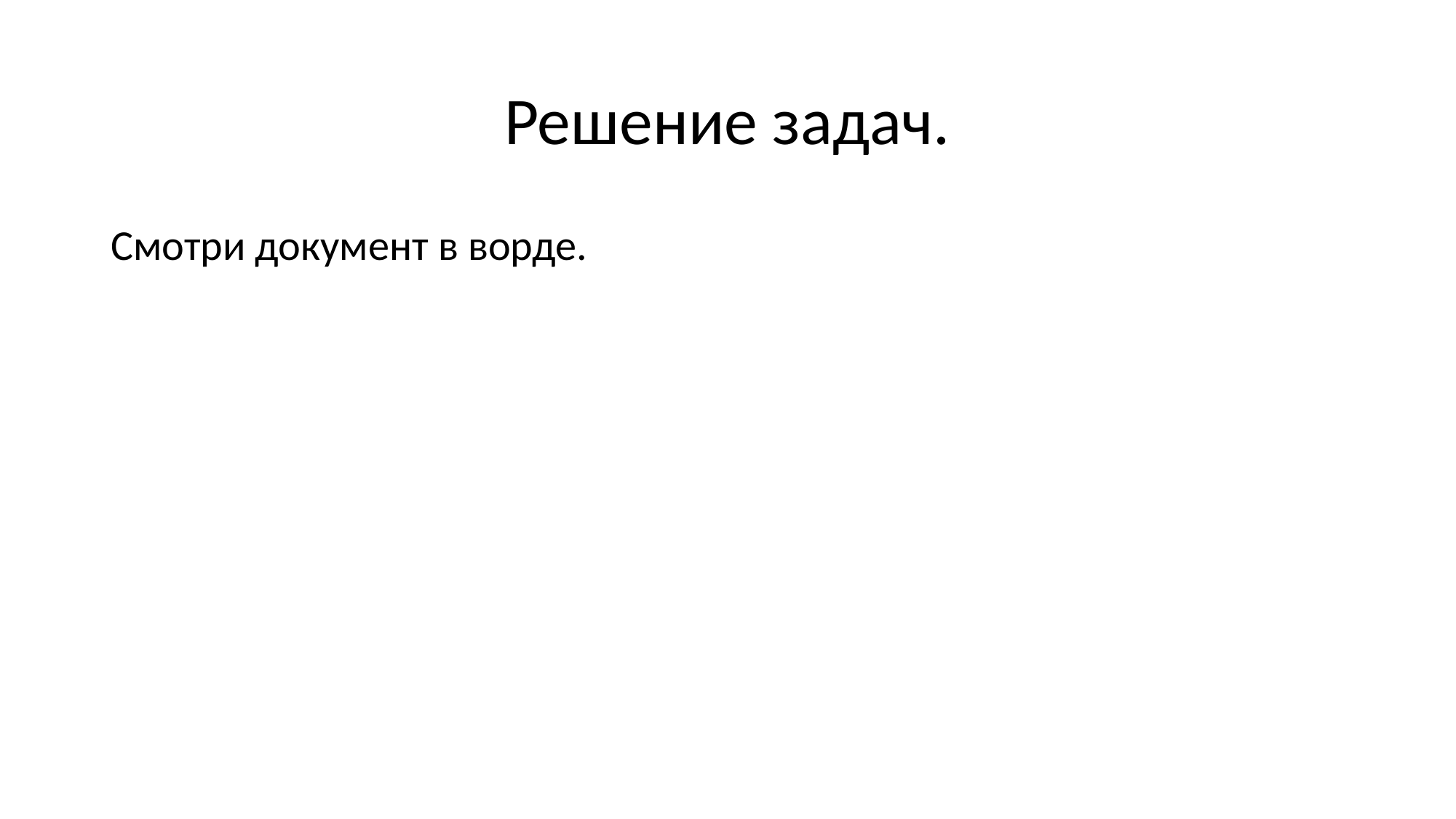

# Решение задач.
Смотри документ в ворде.